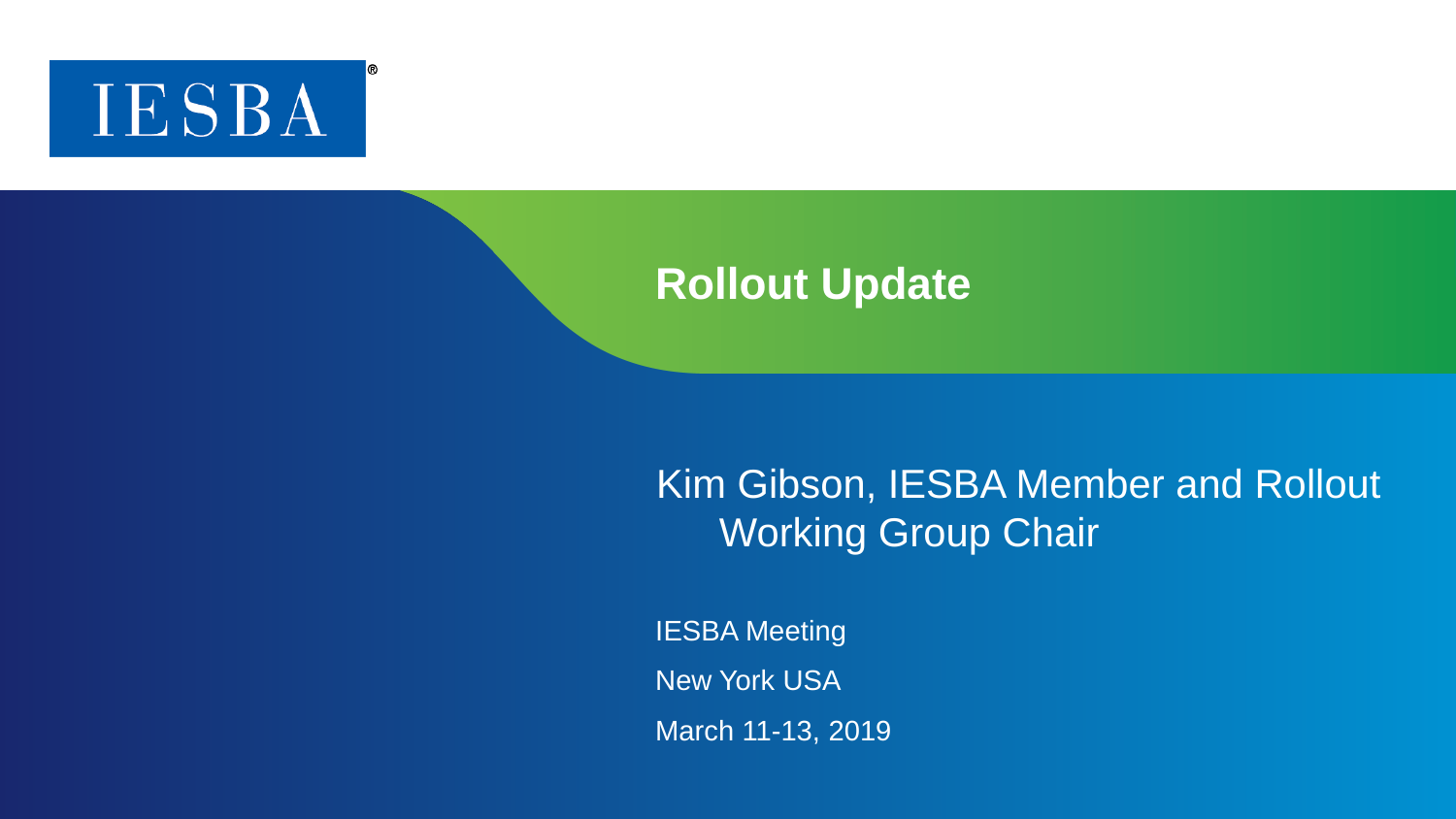

# Rollout Update
Kim Gibson, IESBA Member and Rollout Working Group Chair

IESBA Meeting
New York USA
March 11-13, 2019